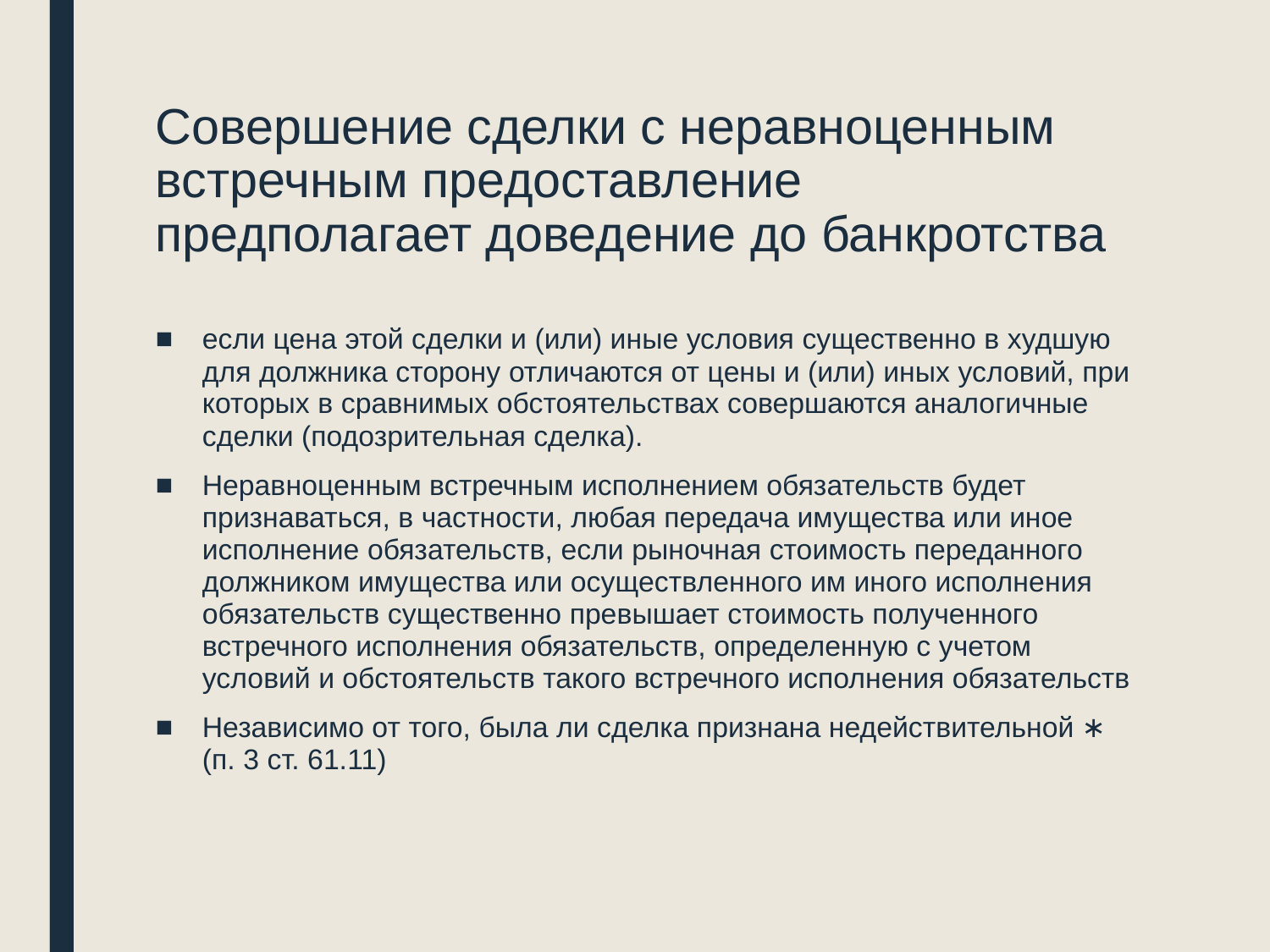

# Совершение сделки с неравноценным встречным предоставление предполагает доведение до банкротства
если цена этой сделки и (или) иные условия существенно в худшую для должника сторону отличаются от цены и (или) иных условий, при которых в сравнимых обстоятельствах совершаются аналогичные сделки (подозрительная сделка).
Неравноценным встречным исполнением обязательств будет признаваться, в частности, любая передача имущества или иное исполнение обязательств, если рыночная стоимость переданного должником имущества или осуществленного им иного исполнения обязательств существенно превышает стоимость полученного встречного исполнения обязательств, определенную с учетом условий и обстоятельств такого встречного исполнения обязательств
Независимо от того, была ли сделка признана недействительной ∗ (п. 3 ст. 61.11)